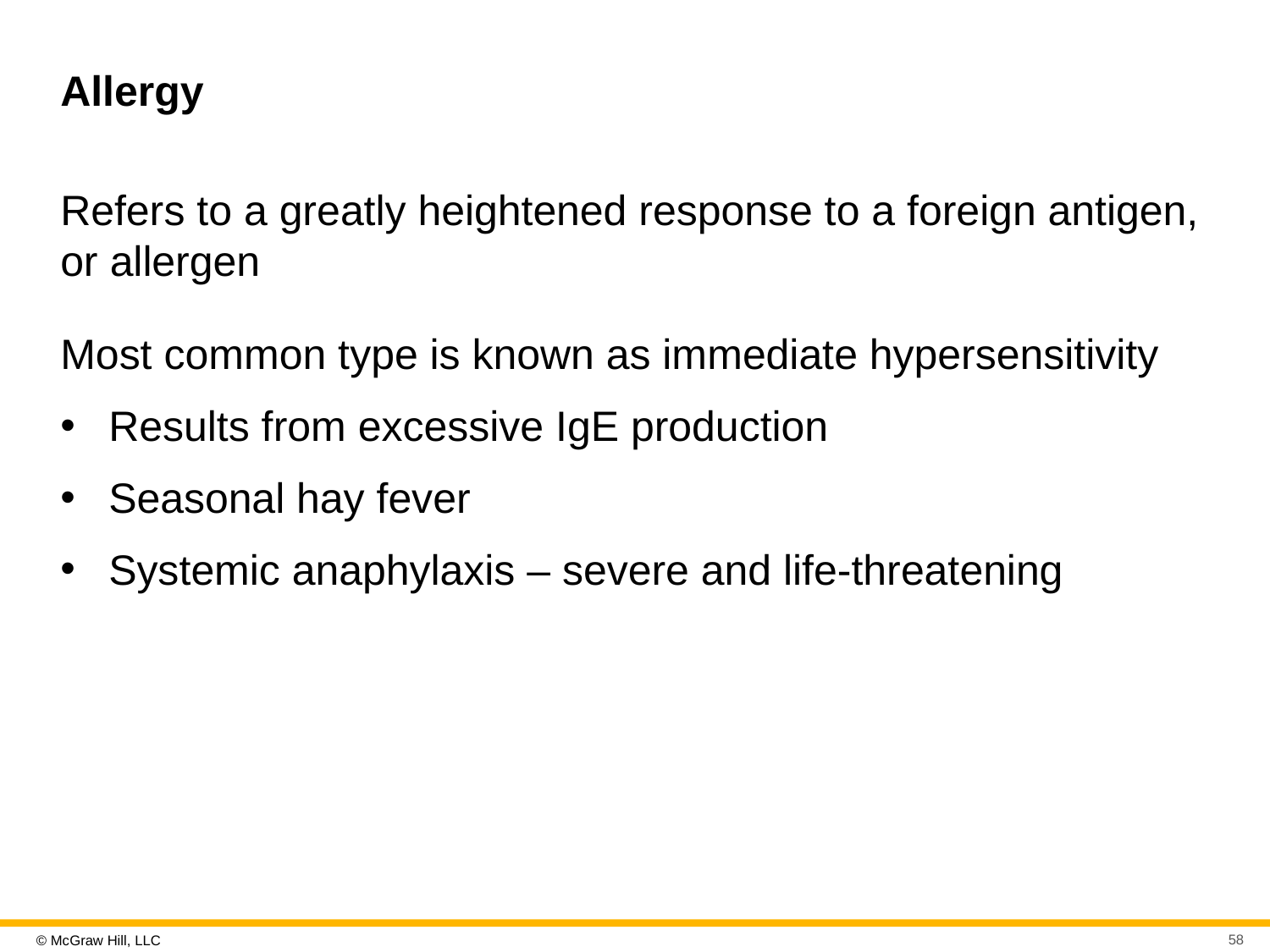

# Allergy
Refers to a greatly heightened response to a foreign antigen, or allergen
Most common type is known as immediate hypersensitivity
Results from excessive IgE production
Seasonal hay fever
Systemic anaphylaxis – severe and life-threatening
58